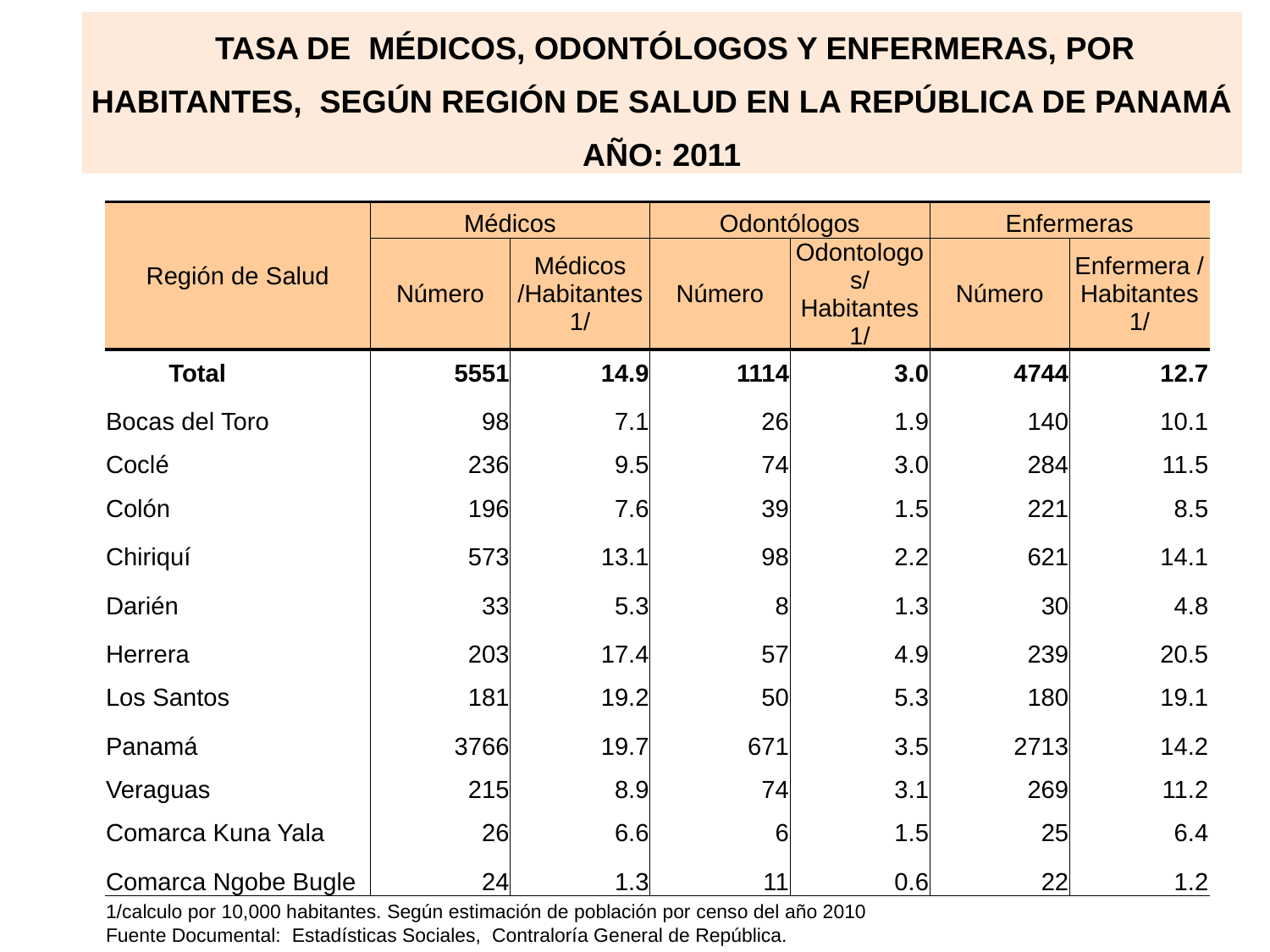

| TASA DE MÉDICOS, ODONTÓLOGOS Y ENFERMERAS, POR HABITANTES, SEGÚN REGIÓN DE SALUD EN LA REPÚBLICA DE PANAMÁ AÑO: 2011 |
| --- |
|  |
| Región de Salud | Médicos |  | Odontólogos |  | Enfermeras |  |
| --- | --- | --- | --- | --- | --- | --- |
|  | Número | Médicos /Habitantes 1/ | Número | Odontologos/Habitantes 1/ | Número | Enfermera /Habitantes 1/ |
| Total | 5551 | 14.9 | 1114 | 3.0 | 4744 | 12.7 |
| Bocas del Toro | 98 | 7.1 | 26 | 1.9 | 140 | 10.1 |
| Coclé | 236 | 9.5 | 74 | 3.0 | 284 | 11.5 |
| Colón | 196 | 7.6 | 39 | 1.5 | 221 | 8.5 |
| Chiriquí | 573 | 13.1 | 98 | 2.2 | 621 | 14.1 |
| Darién | 33 | 5.3 | 8 | 1.3 | 30 | 4.8 |
| Herrera | 203 | 17.4 | 57 | 4.9 | 239 | 20.5 |
| Los Santos | 181 | 19.2 | 50 | 5.3 | 180 | 19.1 |
| Panamá | 3766 | 19.7 | 671 | 3.5 | 2713 | 14.2 |
| Veraguas | 215 | 8.9 | 74 | 3.1 | 269 | 11.2 |
| Comarca Kuna Yala | 26 | 6.6 | 6 | 1.5 | 25 | 6.4 |
| Comarca Ngobe Bugle | 24 | 1.3 | 11 | 0.6 | 22 | 1.2 |
| 1/calculo por 10,000 habitantes. Según estimación de población por censo del año 2010 |  |  |  |  |  |  |
| Fuente Documental: Estadísticas Sociales, Contraloría General de República. |  |  |  |  |  |  |